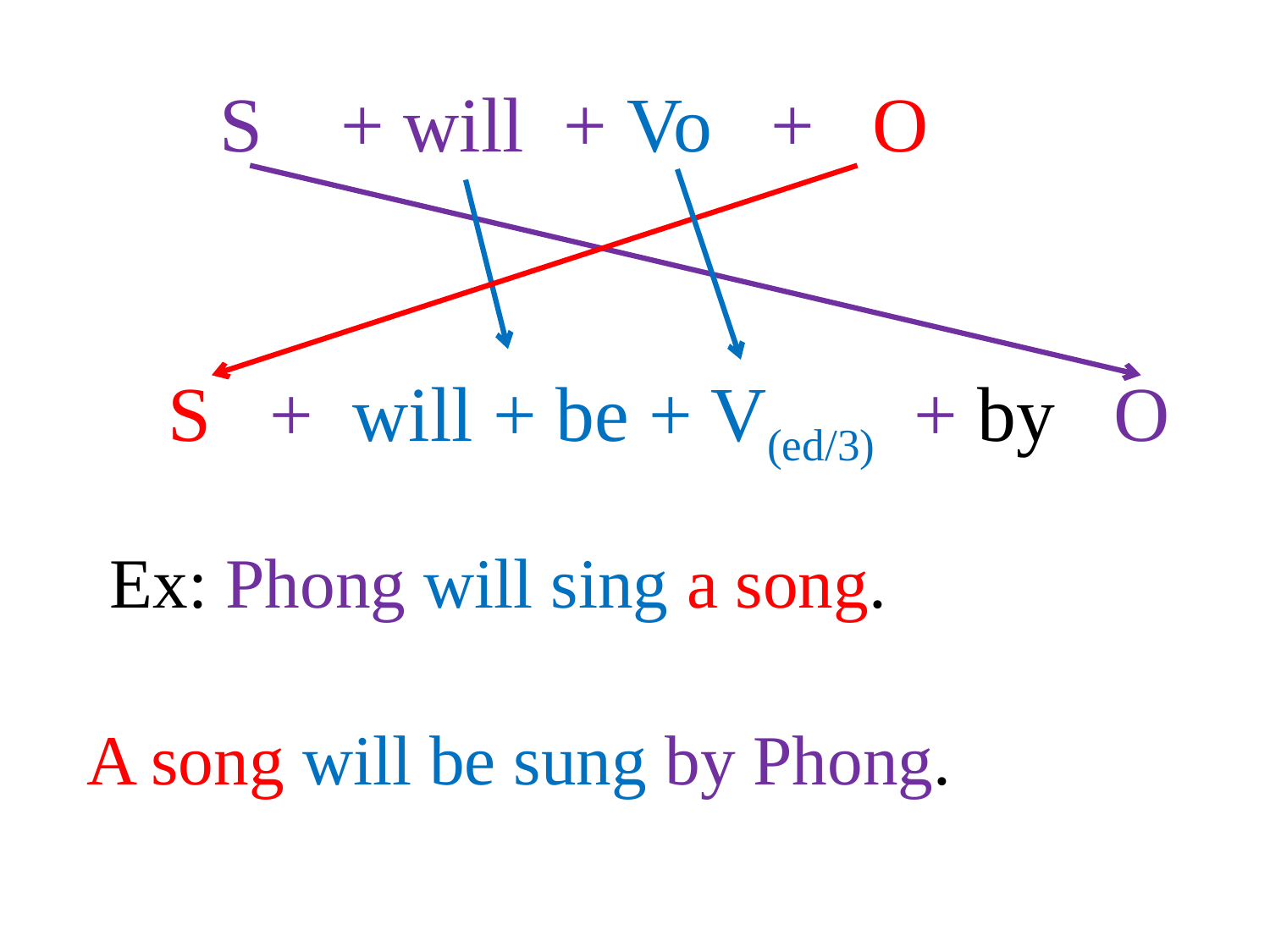

S    + will  + Vo   +   O
        S   +  will + be + V(ed/3)  + by   O
Ex: Phong will sing a song.

A song will be sung by Phong.